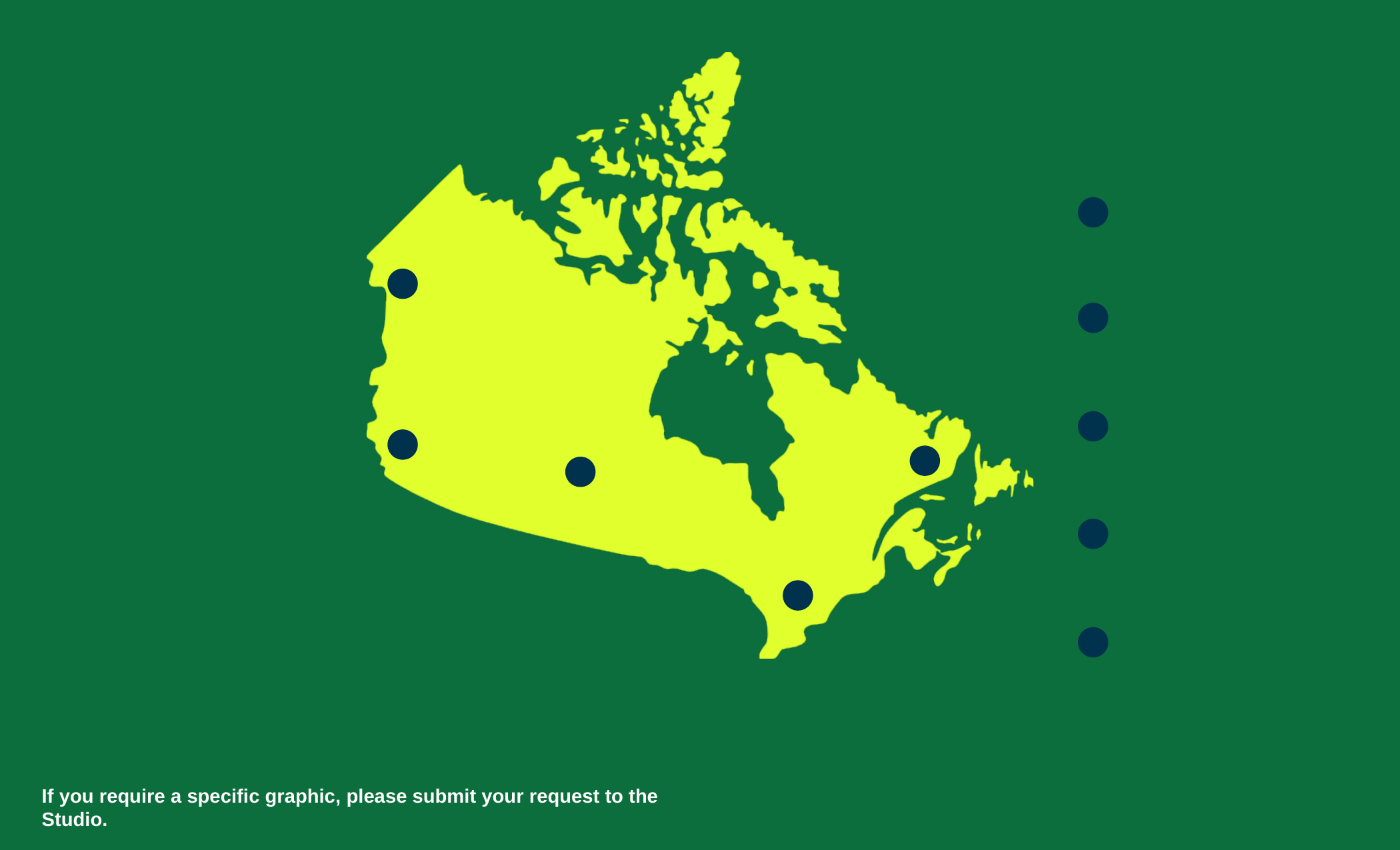

#

If you require a specific graphic, please submit your request to the Studio.